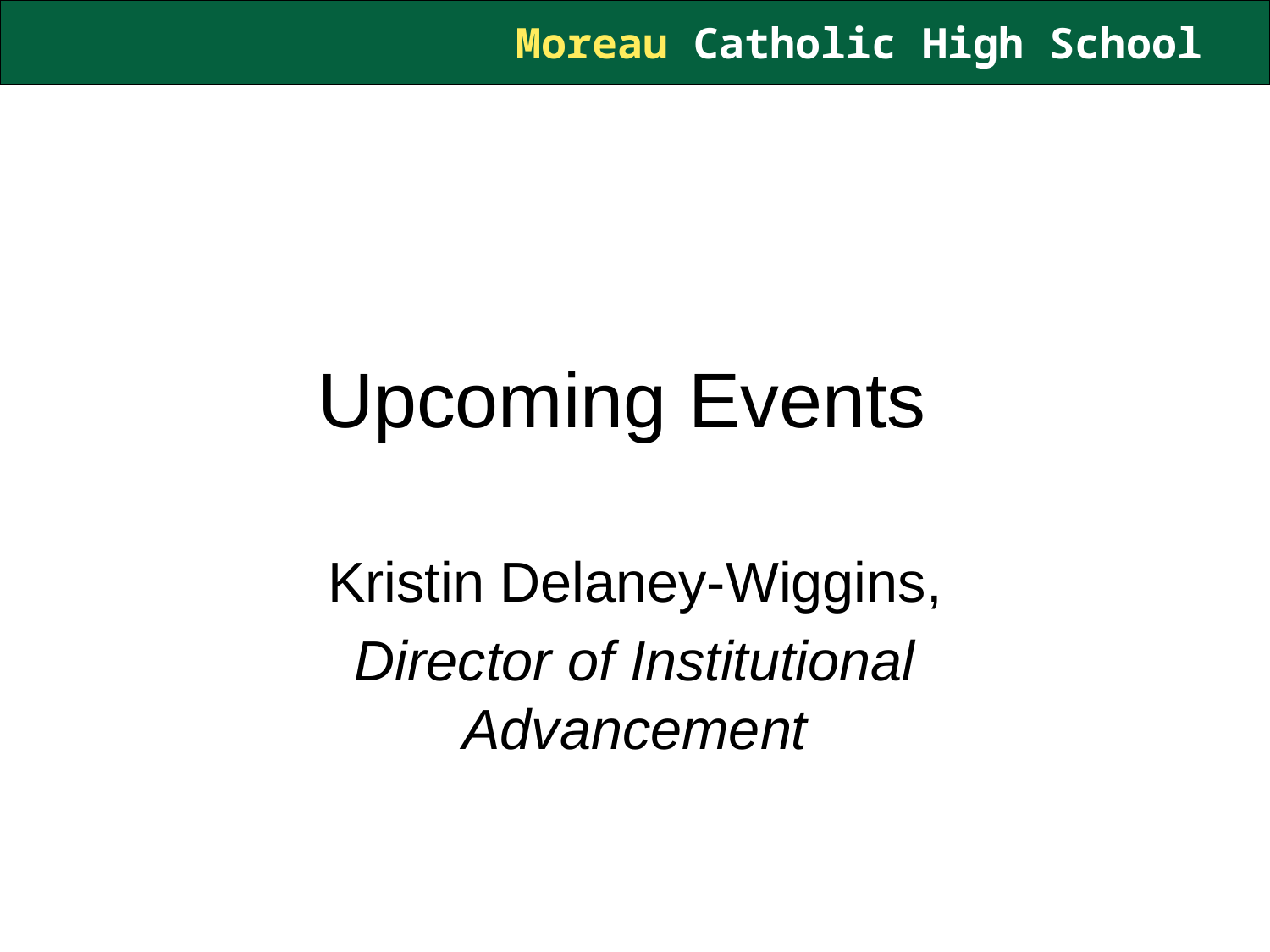

# Upcoming Events
Kristin Delaney-Wiggins,
Director of Institutional Advancement